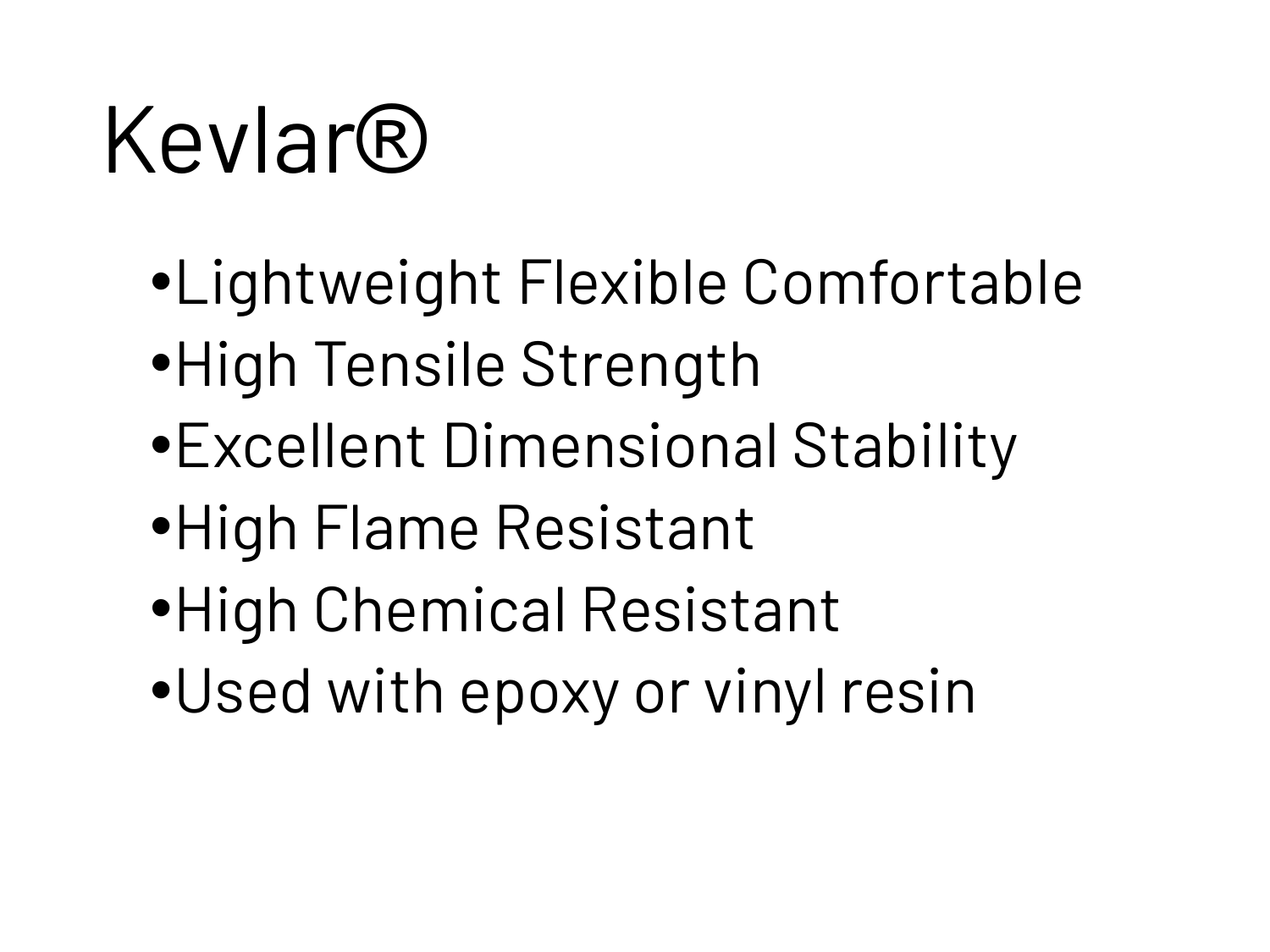

# Kevlar®
Lightweight Flexible Comfortable
High Tensile Strength
Excellent Dimensional Stability
High Flame Resistant
High Chemical Resistant
Used with epoxy or vinyl resin